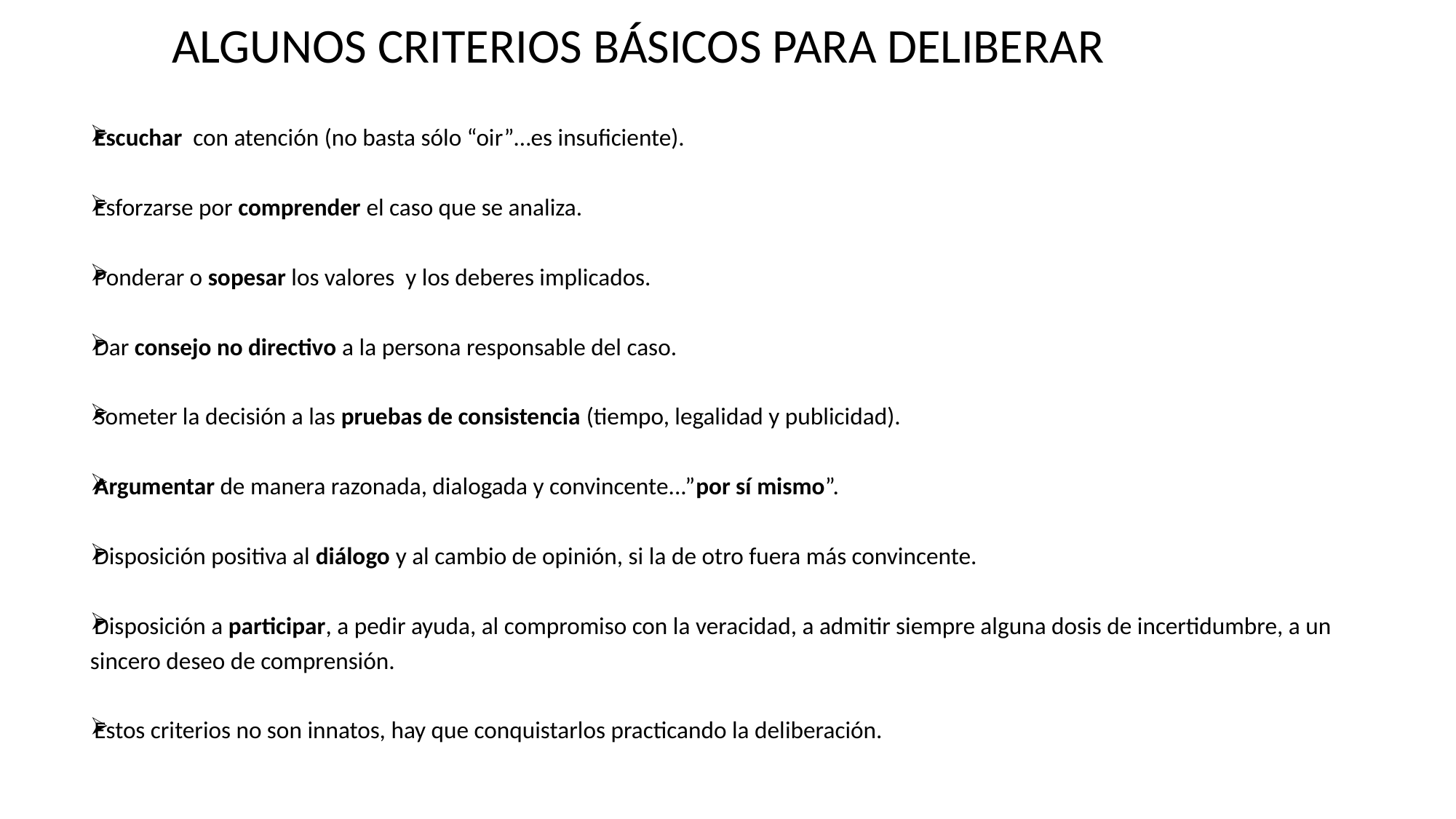

# ALGUNOS CRITERIOS BÁSICOS PARA DELIBERAR

Escuchar  con atención (no basta sólo “oir”…es insuficiente).

Esforzarse por comprender el caso que se analiza.

Ponderar o sopesar los valores  y los deberes implicados.

Dar consejo no directivo a la persona responsable del caso.

Someter la decisión a las pruebas de consistencia (tiempo, legalidad y publicidad).

Argumentar de manera razonada, dialogada y convincente...”por sí mismo”.

Disposición positiva al diálogo y al cambio de opinión, si la de otro fuera más convincente.

Disposición a participar, a pedir ayuda, al compromiso con la veracidad, a admitir siempre alguna dosis de incertidumbre, a un sincero deseo de comprensión.

Estos criterios no son innatos, hay que conquistarlos practicando la deliberación.